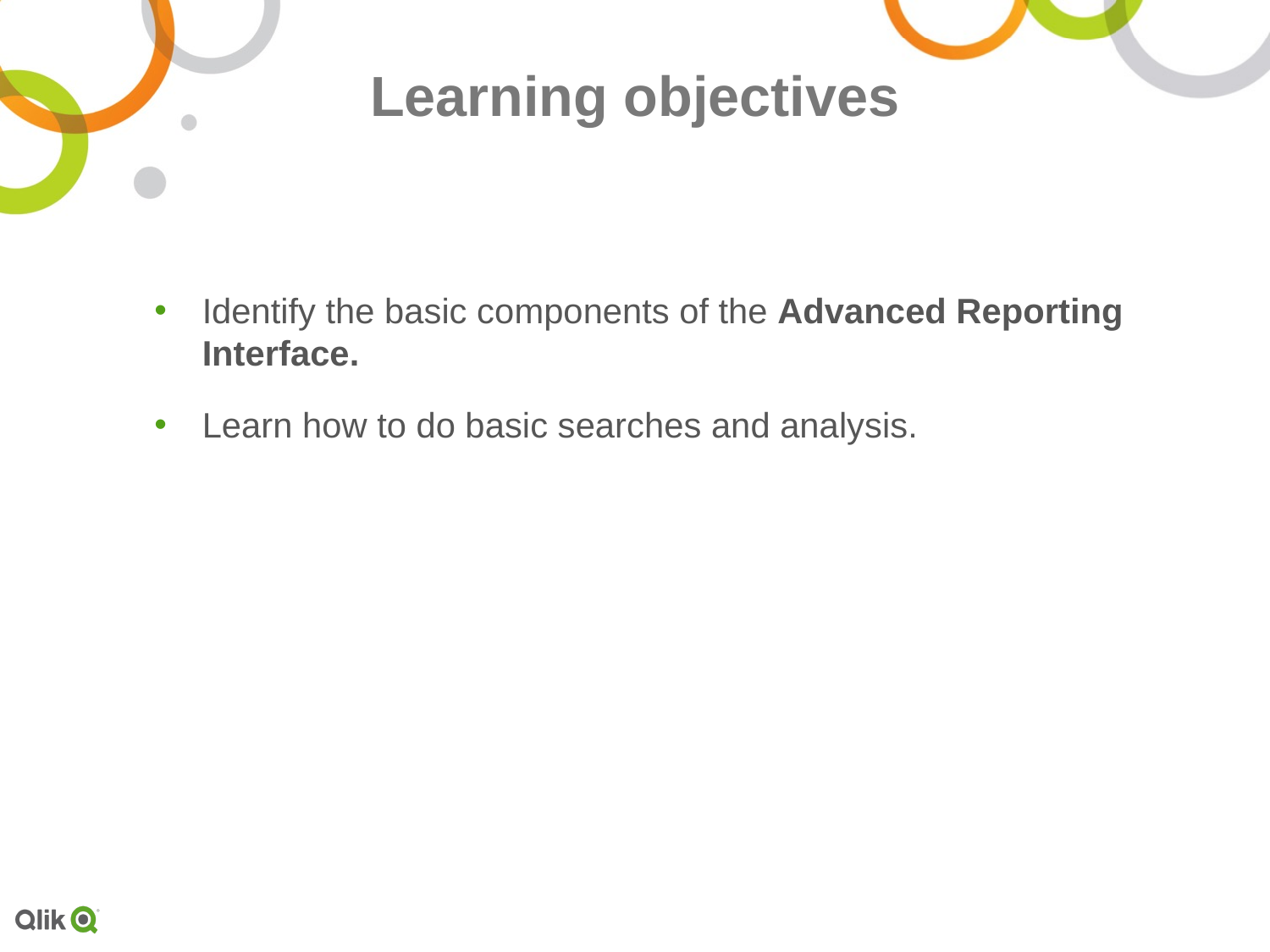

# Learning objectives
Identify the basic components of the Advanced Reporting Interface.
Learn how to do basic searches and analysis.